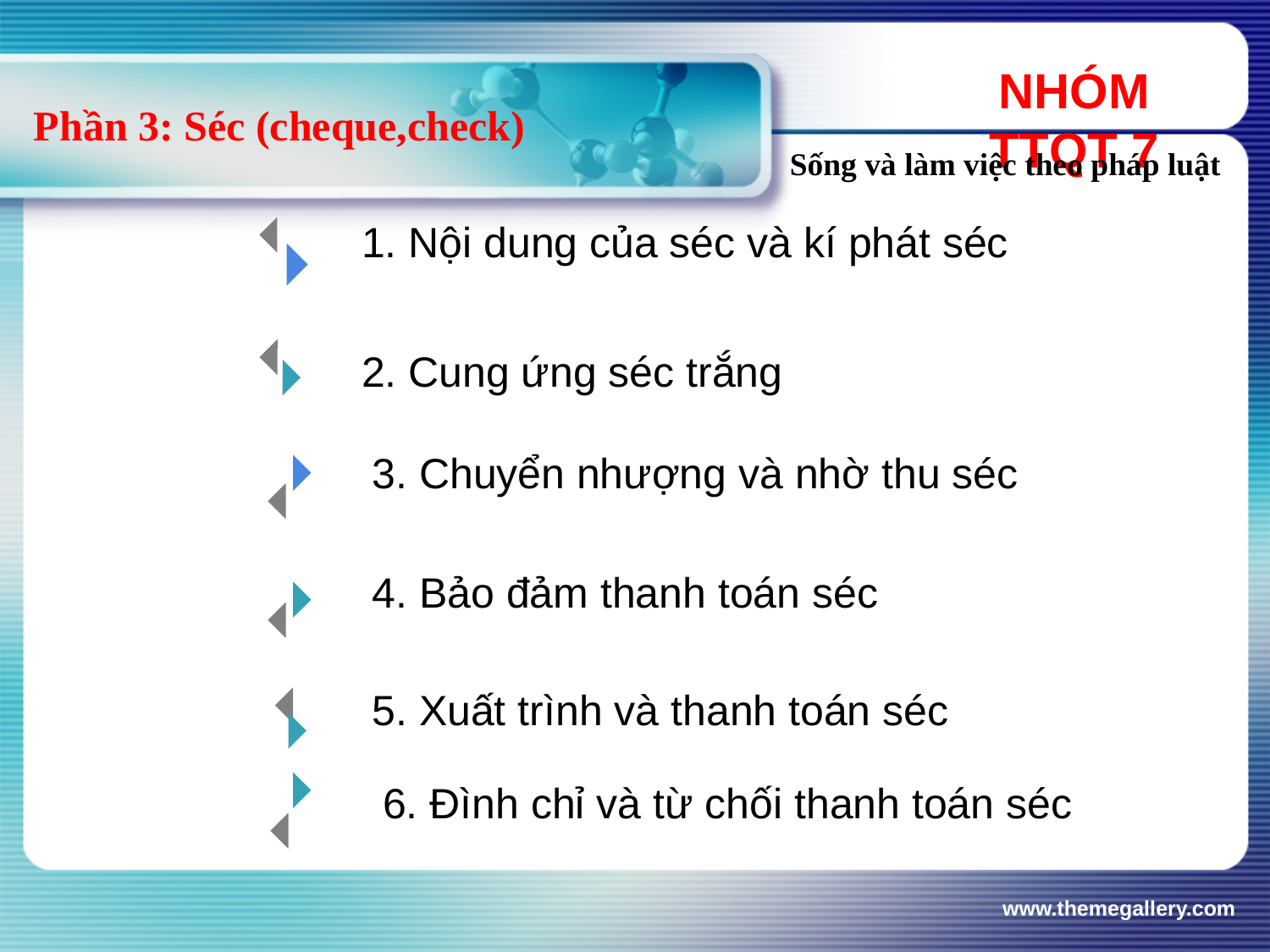

NHÓM TTQT 7
# Phần 3: Séc (cheque,check)
Sống và làm việc theo pháp luật
1. Nội dung của séc và kí phát séc

2. Cung ứng séc trắng

3. Chuyển nhượng và nhờ thu séc

4. Bảo đảm thanh toán séc

5. Xuất trình và thanh toán séc

6. Đình chỉ và từ chối thanh toán séc

www.themegallery.com